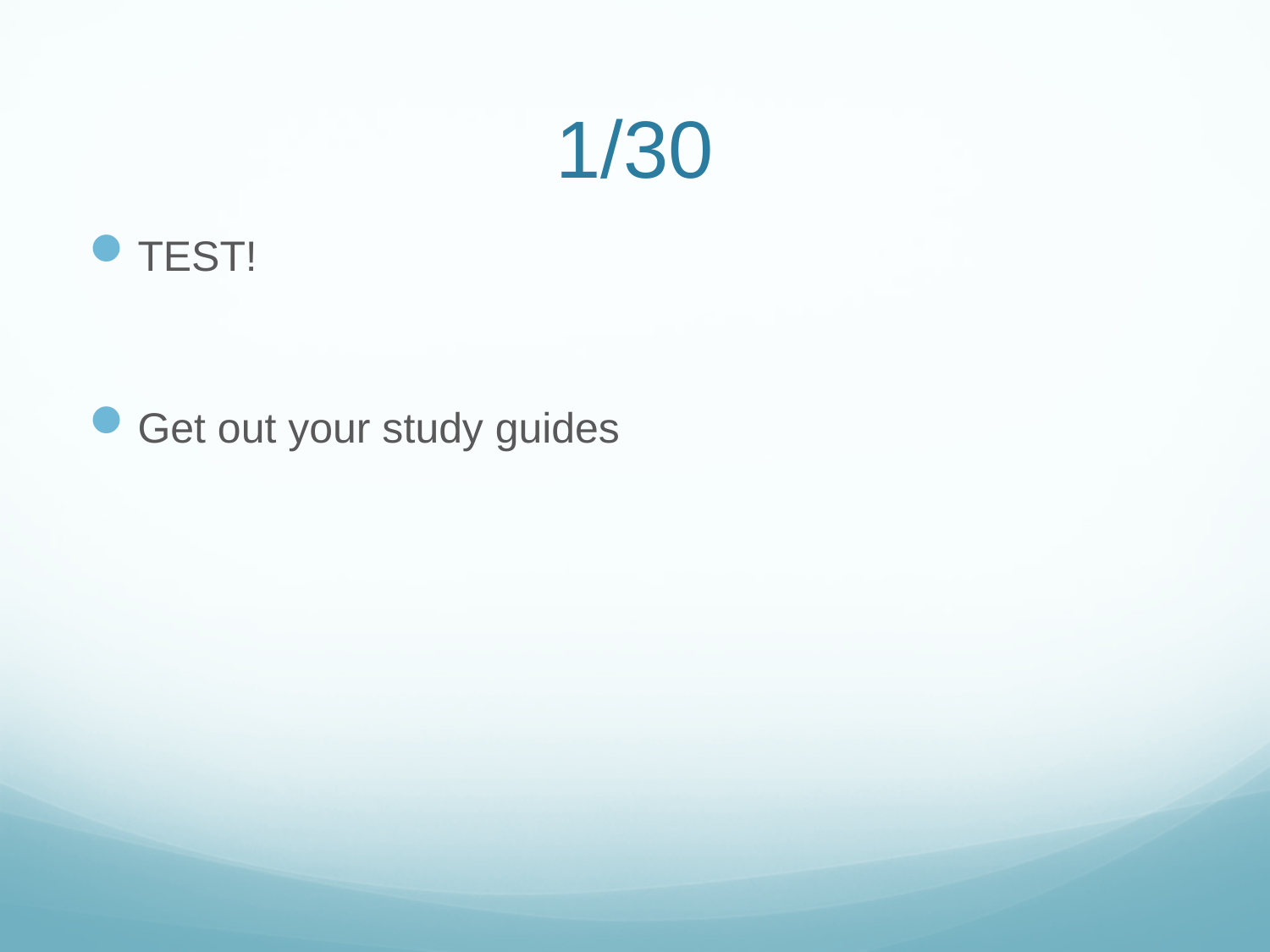

# 1/30
TEST!

Get out your study guides